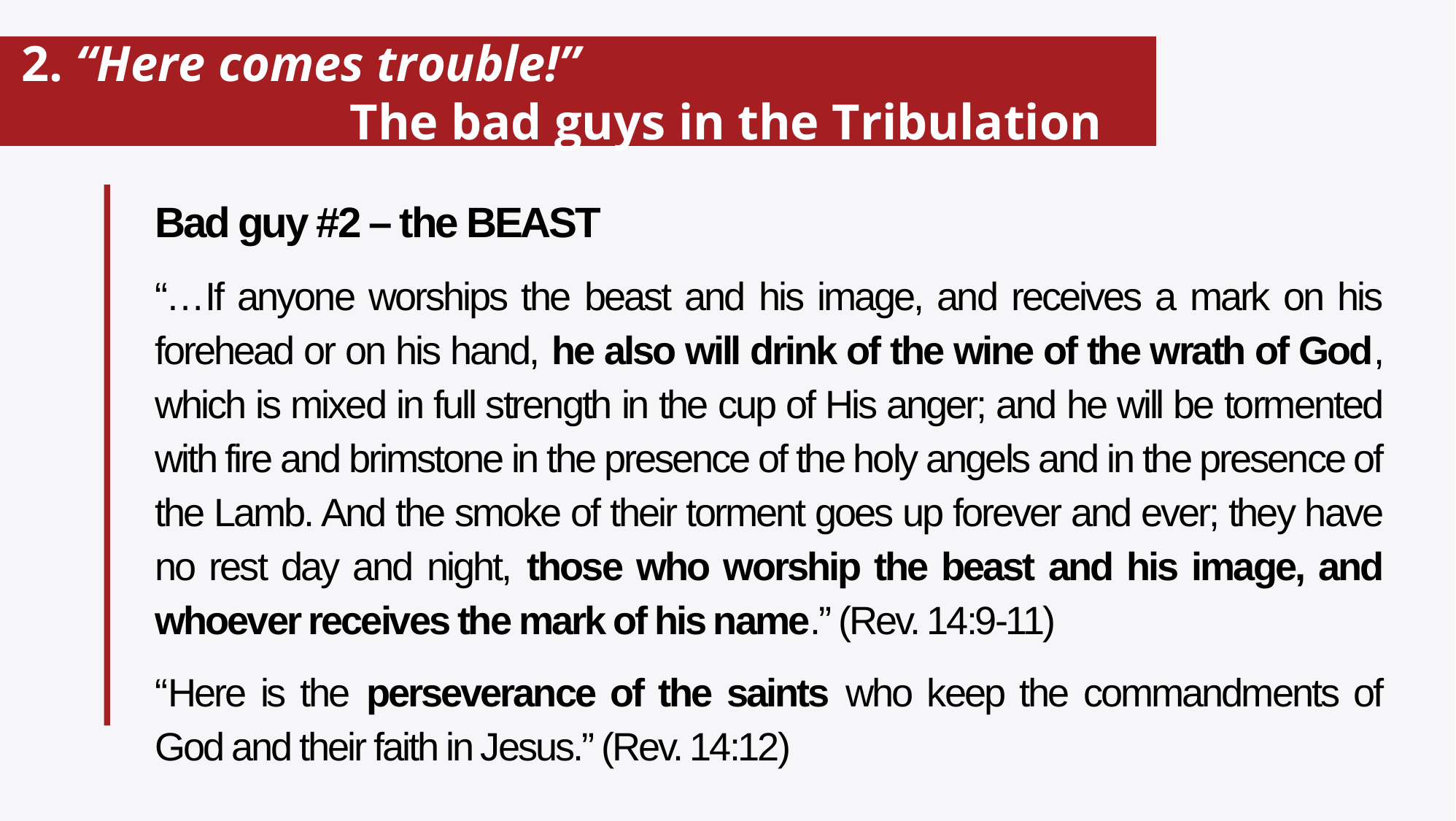

# 2. “Here comes trouble!” The bad guys in the Tribulation
Bad guy #2 – the BEAST
“…If anyone worships the beast and his image, and receives a mark on his forehead or on his hand, he also will drink of the wine of the wrath of God, which is mixed in full strength in the cup of His anger; and he will be tormented with fire and brimstone in the presence of the holy angels and in the presence of the Lamb. And the smoke of their torment goes up forever and ever; they have no rest day and night, those who worship the beast and his image, and whoever receives the mark of his name.” (Rev. 14:9-11)
“Here is the perseverance of the saints who keep the commandments of God and their faith in Jesus.” (Rev. 14:12)